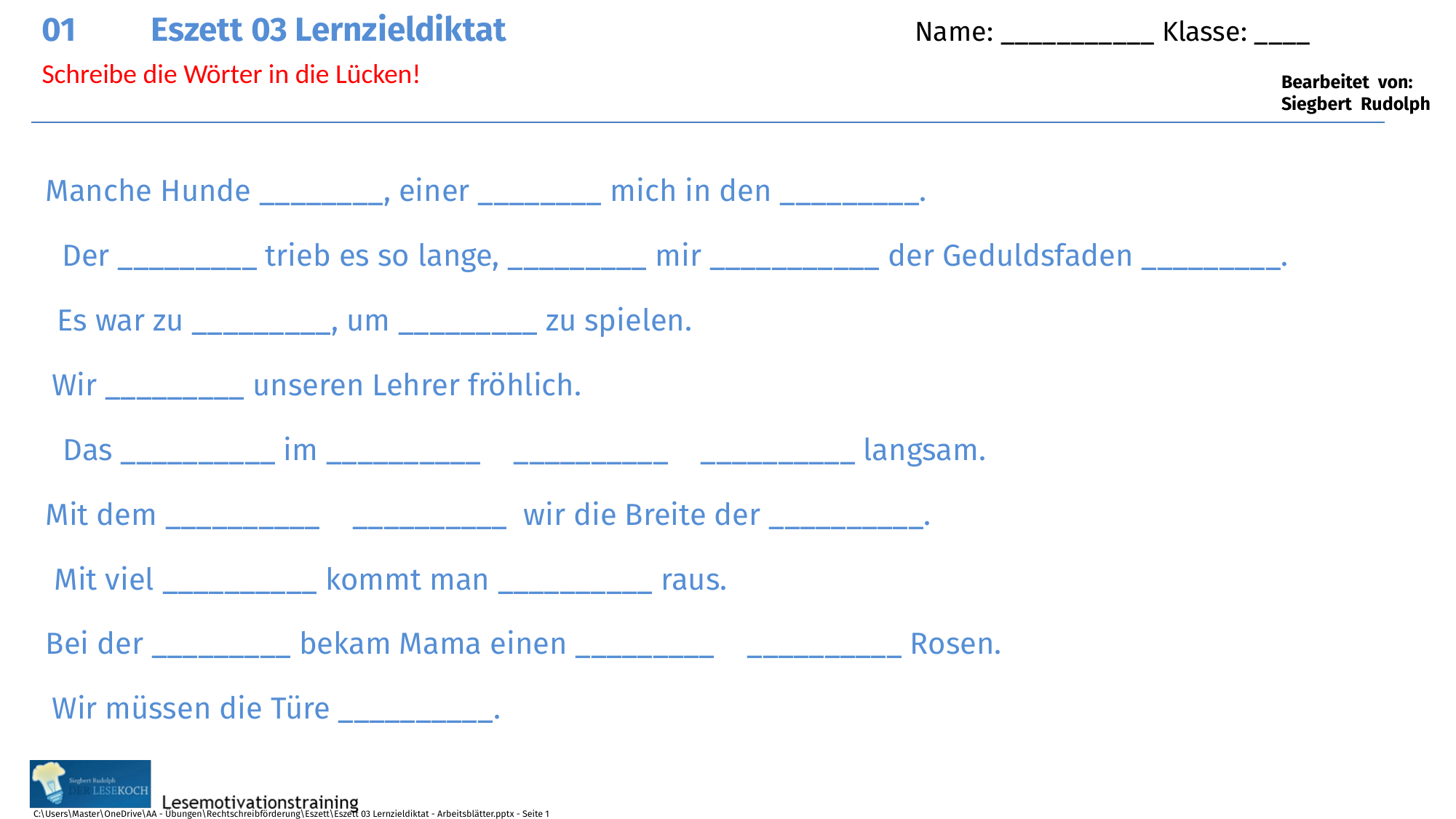

01	Eszett 03 Lernzieldiktat				Name: ___________ Klasse: ____
Schreibe die Wörter in die Lücken!
Manche Hunde ________, einer ________ mich in den _________.
Der _________ trieb es so lange, _________ mir ___________ der Geduldsfaden _________.
Es war zu _________, um _________ zu spielen.
Wir _________ unseren Lehrer fröhlich.
Das __________ im __________    __________    __________ langsam.
Mit dem __________    __________  wir die Breite der __________.
Mit viel __________ kommt man __________ raus.
Bei der _________ bekam Mama einen _________    __________ Rosen.
Wir müssen die Türe __________.

C:\Users\Master\OneDrive\AA - Übungen\Rechtschreibförderung\Eszett\Eszett 03 Lernzieldiktat - Arbeitsblätter.pptx - Seite 1